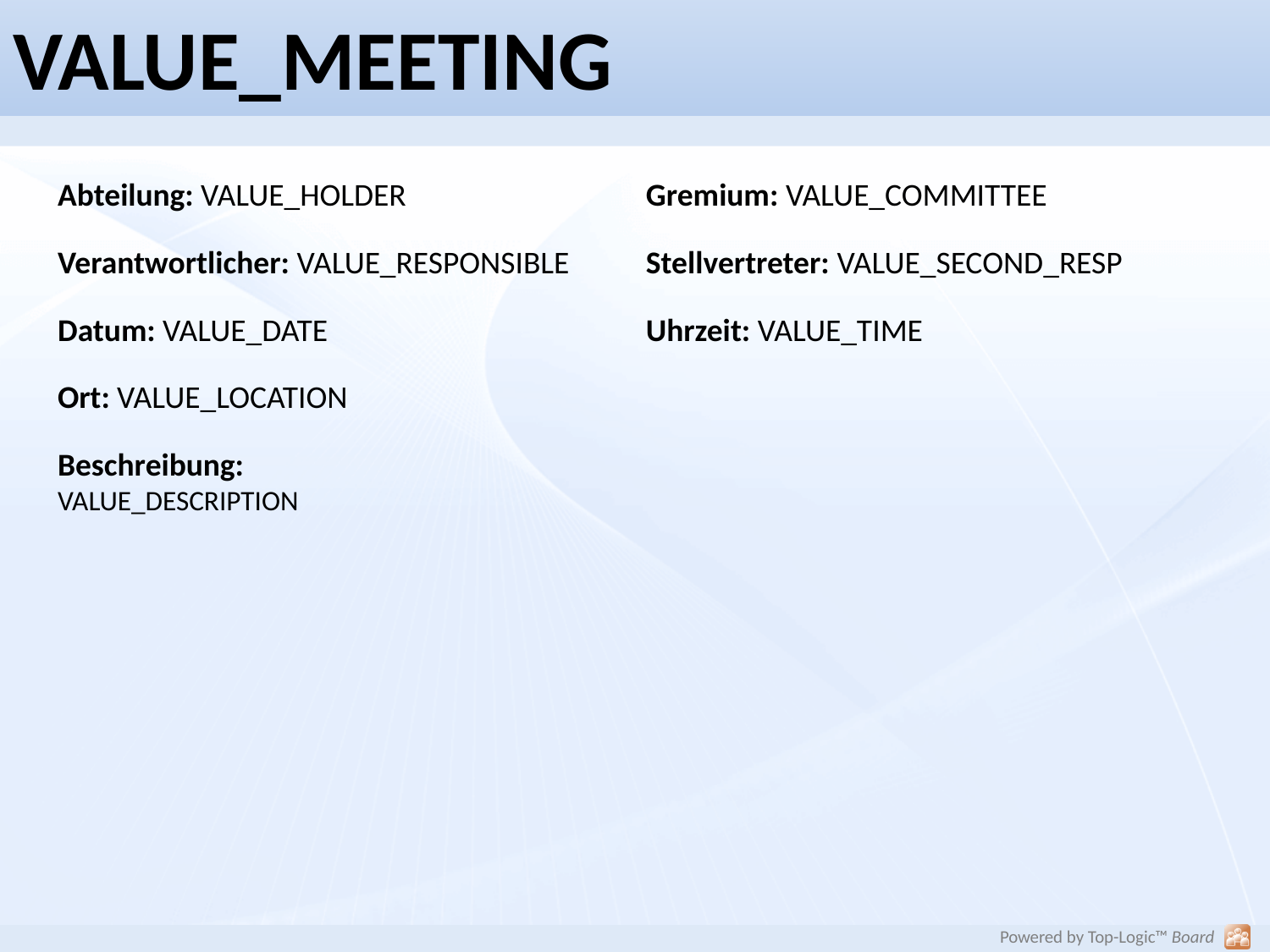

# VALUE_MEETING
| Abteilung: VALUE\_HOLDER | Gremium: VALUE\_COMMITTEE |
| --- | --- |
| Verantwortlicher: VALUE\_RESPONSIBLE | Stellvertreter: VALUE\_SECOND\_RESP |
| Datum: VALUE\_DATE | Uhrzeit: VALUE\_TIME |
| Ort: VALUE\_LOCATION |  |
Beschreibung:
VALUE_DESCRIPTION